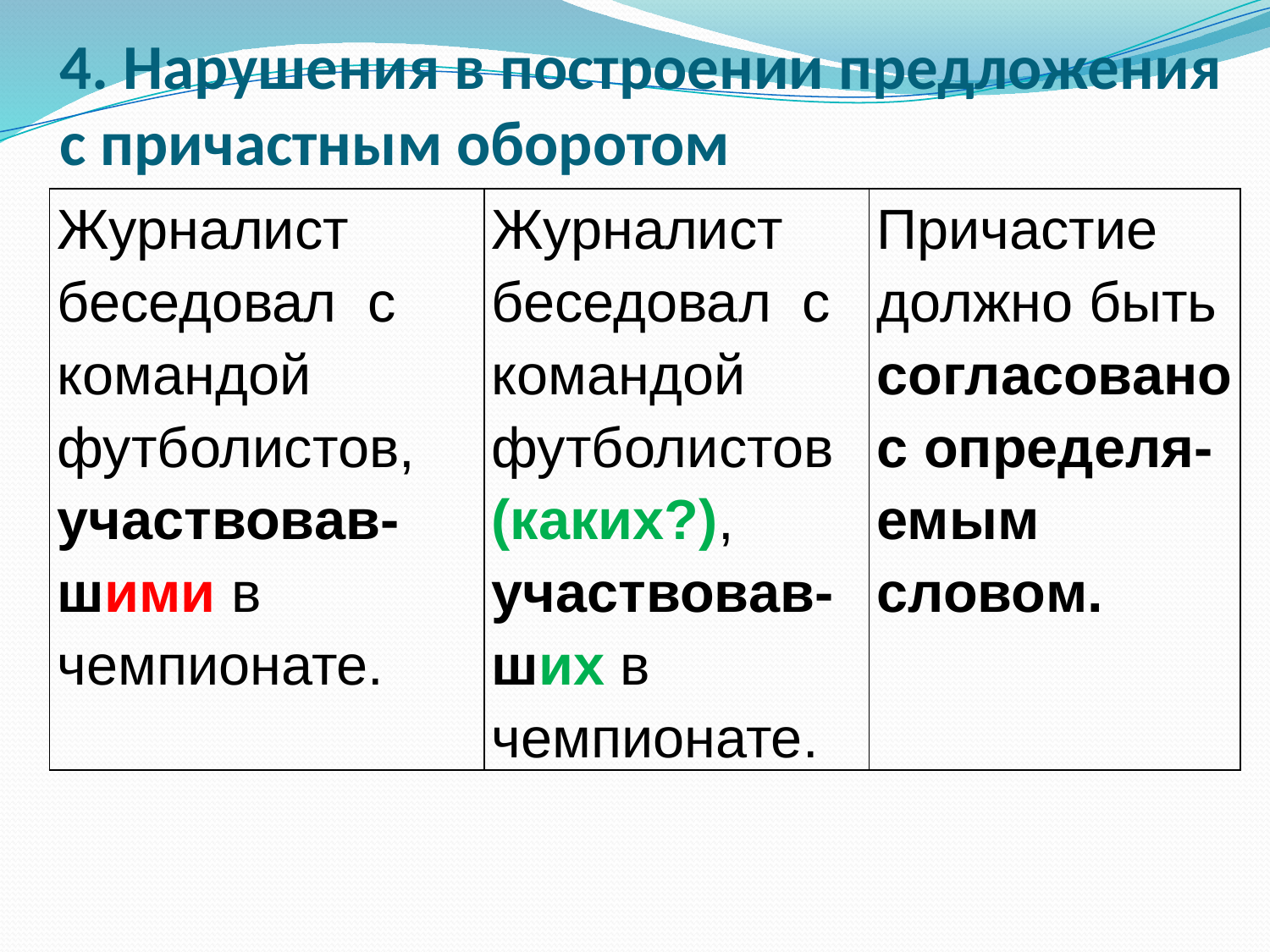

# 4. Нарушения в построении предложения с причастным оборотом
| Журналист беседовал с командой футболистов, участвовав-шими в чемпионате. | Журналист беседовал с командой футболистов (каких?), участвовав-ших в чемпионате. | Причастие должно быть согласовано с определя-емым словом. |
| --- | --- | --- |